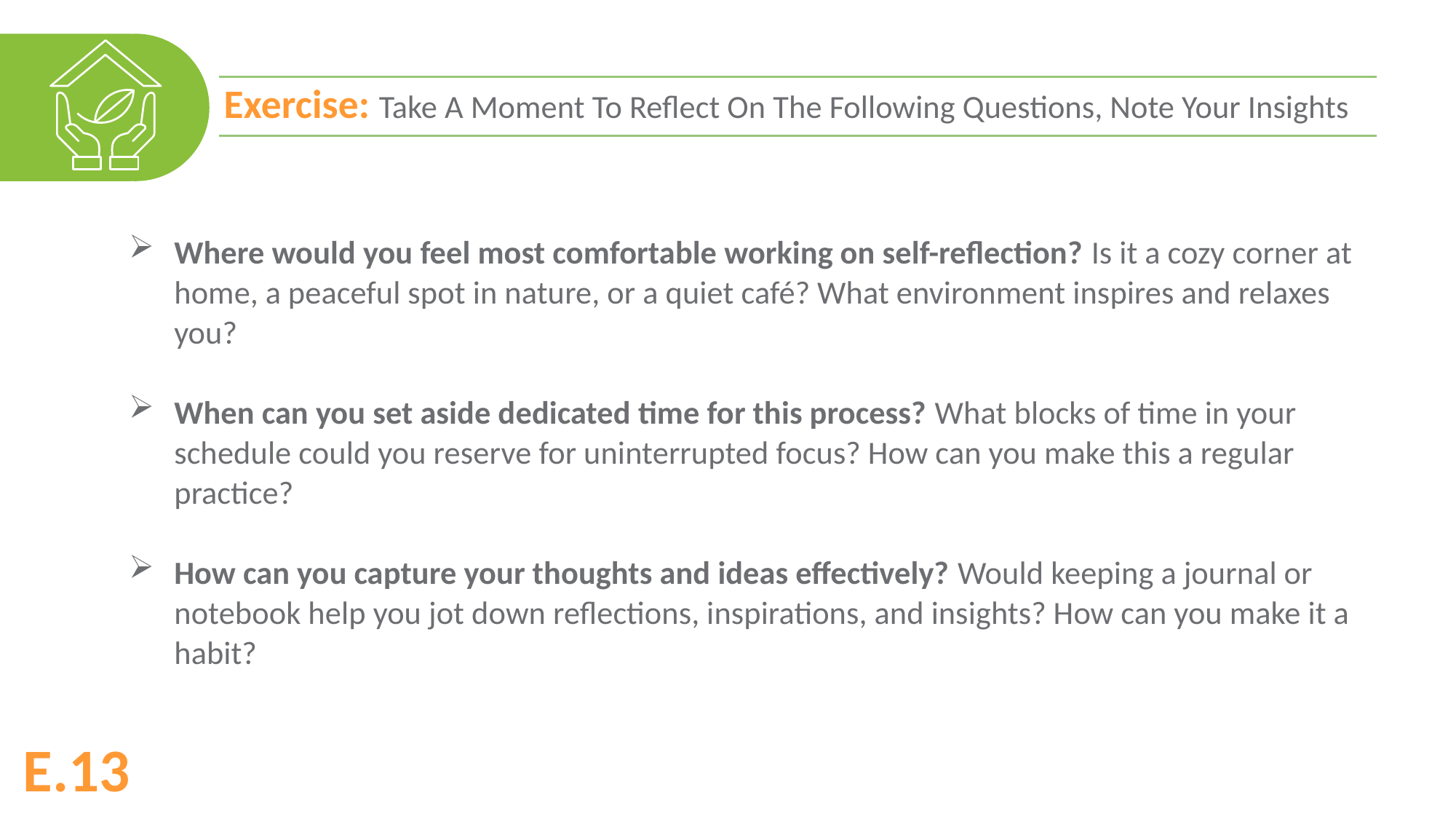

Exercise: Take A Moment To Reflect On The Following Questions, Note Your Insights

Where would you feel most comfortable working on self-reflection? Is it a cozy corner at home, a peaceful spot in nature, or a quiet café? What environment inspires and relaxes you?

When can you set aside dedicated time for this process? What blocks of time in your schedule could you reserve for uninterrupted focus? How can you make this a regular practice?

How can you capture your thoughts and ideas effectively? Would keeping a journal or notebook help you jot down reflections, inspirations, and insights? How can you make it a habit?

E.13